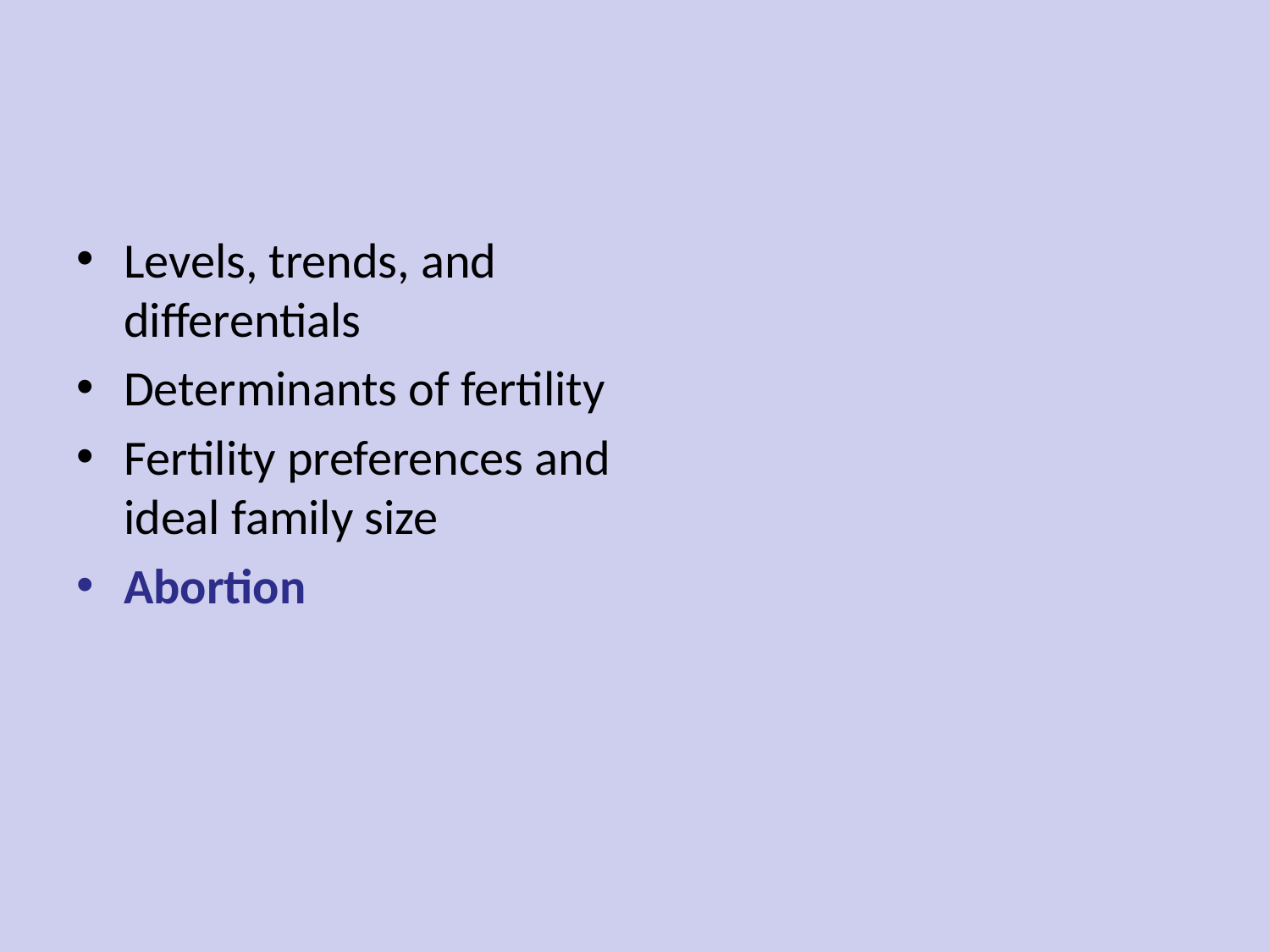

Levels, trends, and differentials
Determinants of fertility
Fertility preferences and ideal family size
Abortion